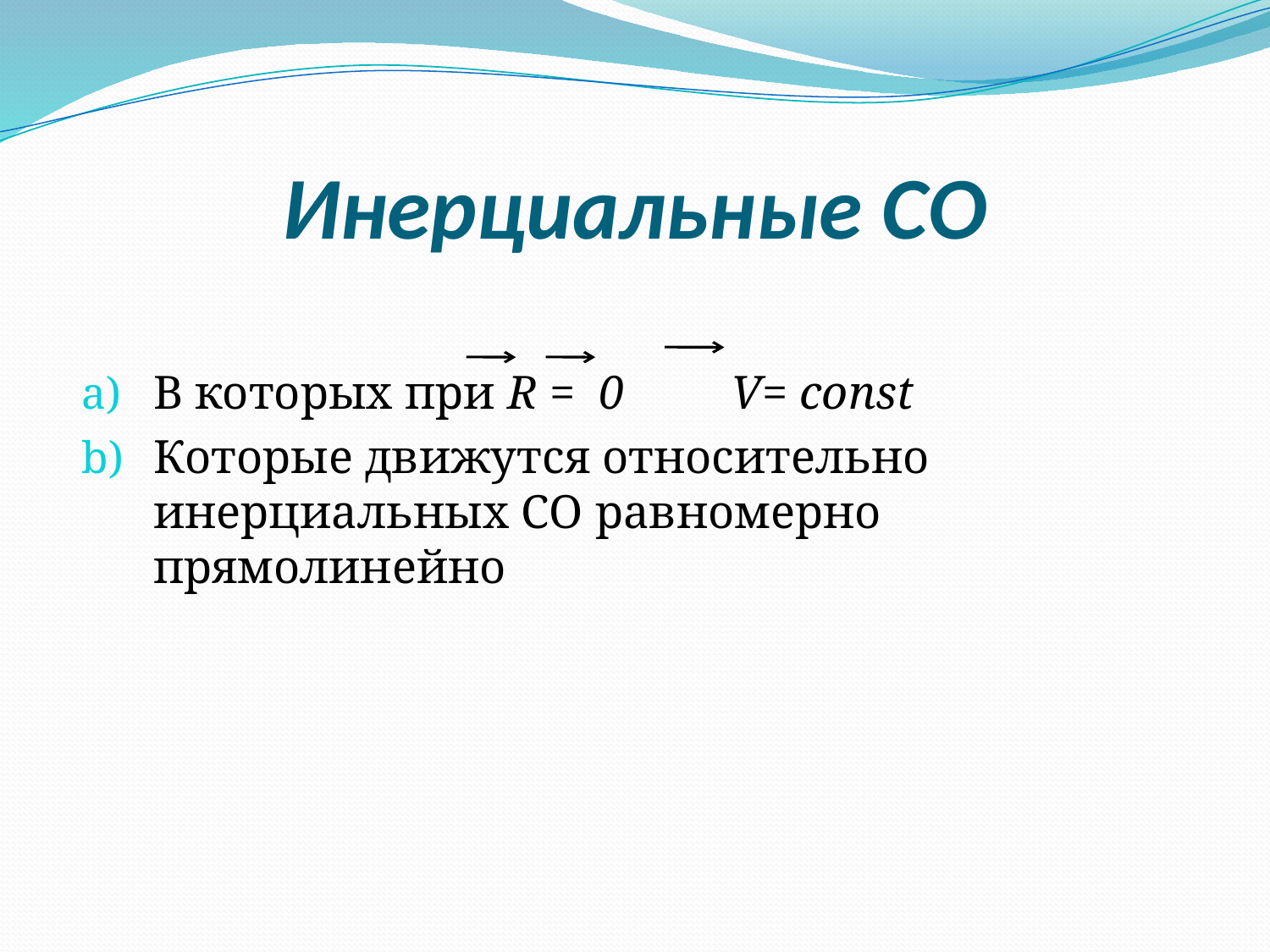

# Инерциальные СО
В которых при R =  0         V= const
Которые движутся относительно инерциальных СО равномерно прямолинейно